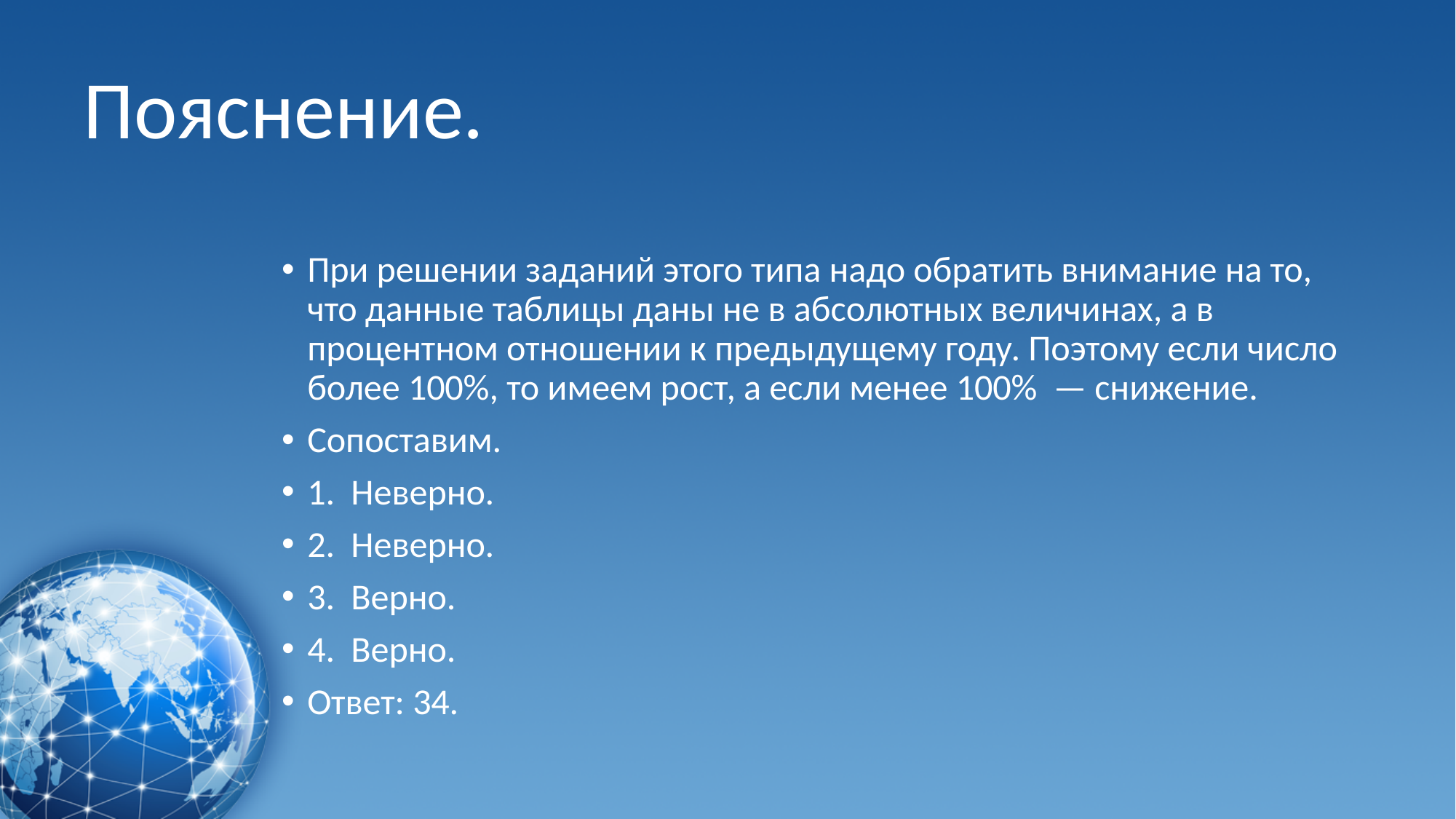

# Пояснение.
При решении заданий этого типа надо обратить внимание на то, что данные таблицы даны не в абсолютных величинах, а в процентном отношении к предыдущему году. Поэтому если число более 100%, то имеем рост, а если менее 100%  — снижение.
Сопоставим.
1.  Неверно.
2.  Неверно.
3.  Верно.
4.  Верно.
Ответ: 34.